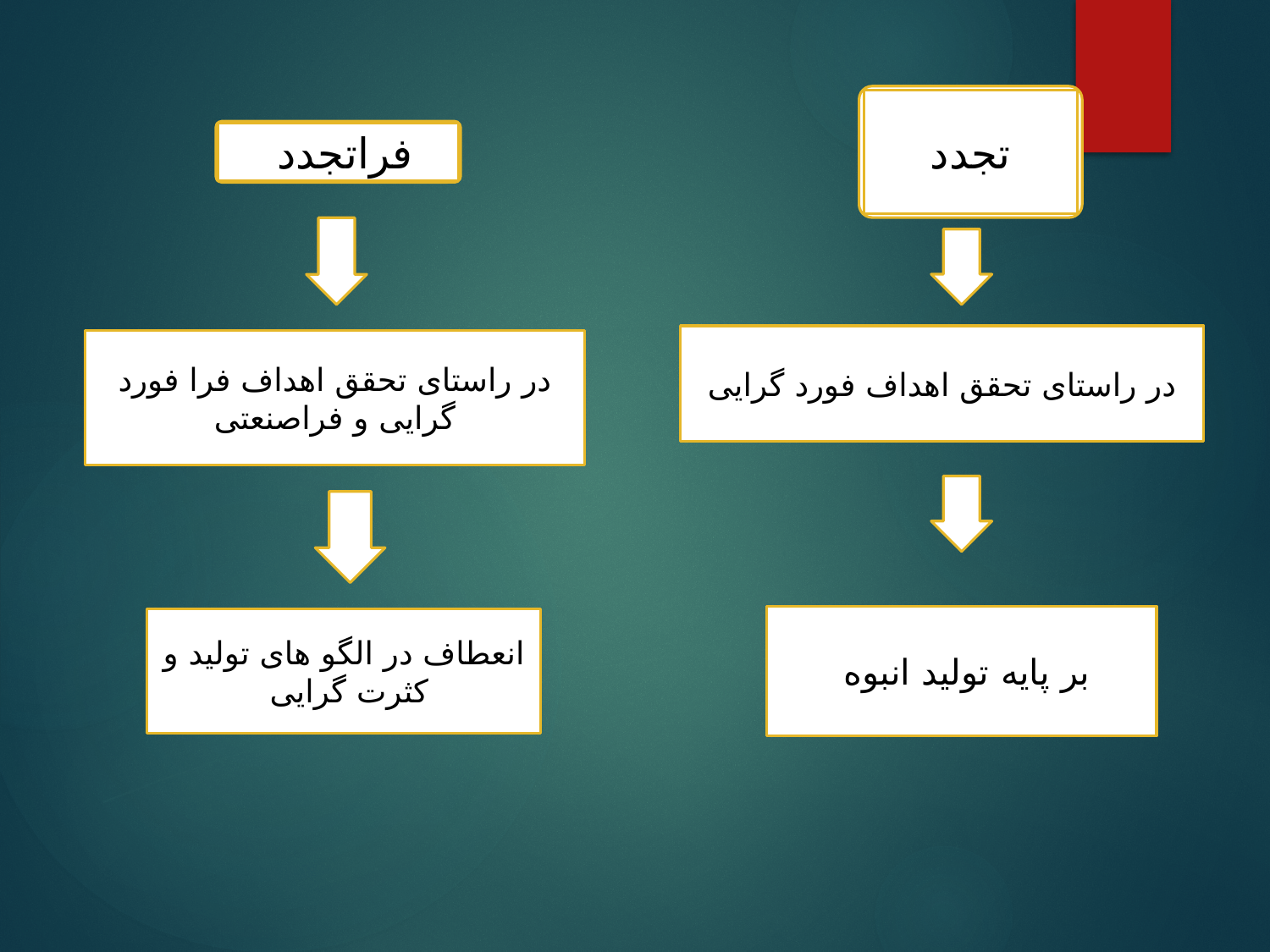

تجدد

فراتجدد

در راستای تحقق اهداف فورد گرایی
در راستای تحقق اهداف فرا فورد گرایی و فراصنعتی

بر پایه تولید انبوه
انعطاف در الگو های تولید و کثرت گرایی